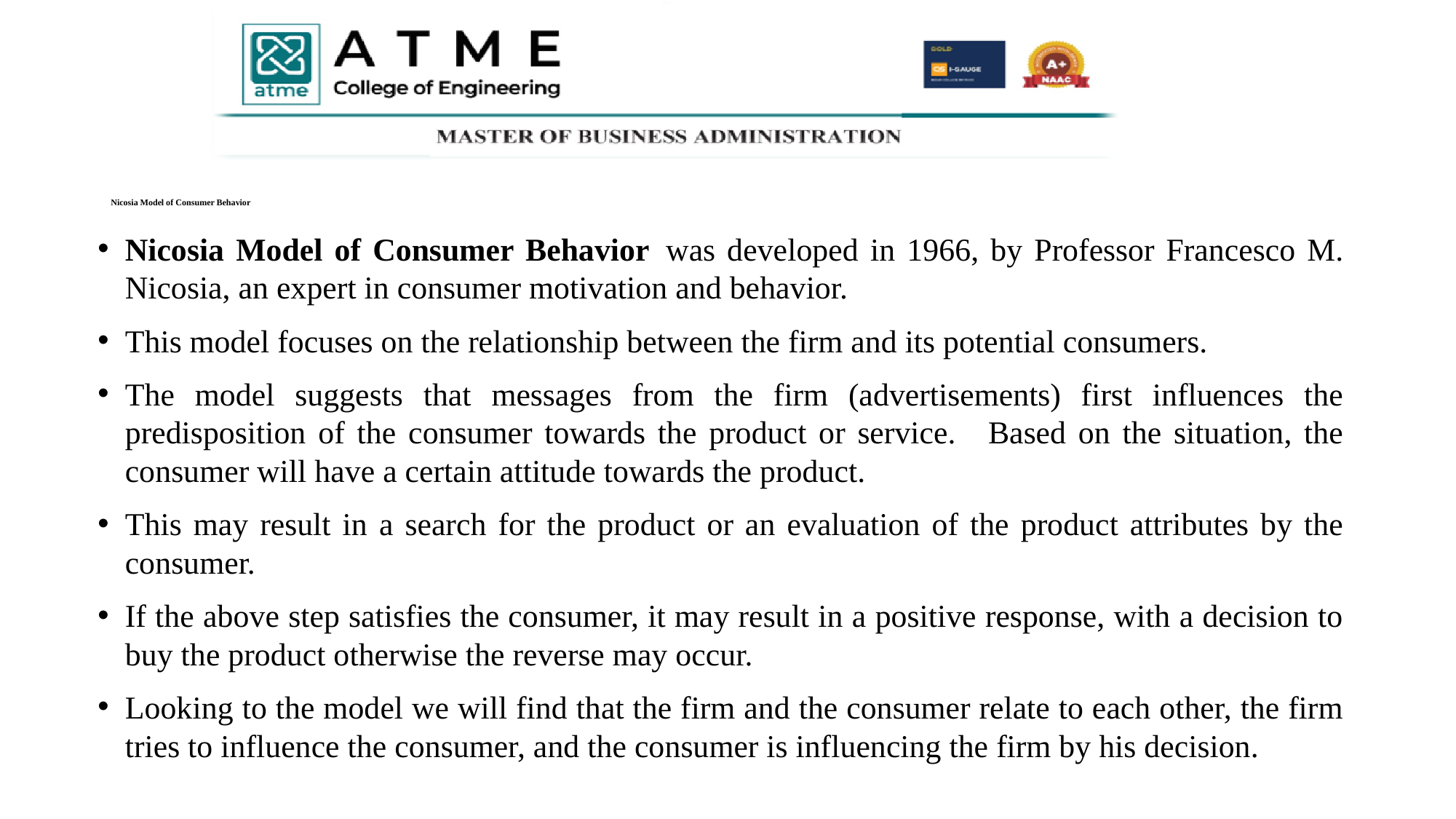

# Nicosia Model of Consumer Behavior
Nicosia Model of Consumer Behavior  was developed in 1966, by Professor Francesco M. Nicosia, an expert in consumer motivation and behavior.
This model focuses on the relationship between the firm and its potential consumers.
The model suggests that messages from the firm (advertisements) first influences the predisposition of the consumer towards the product or service.   Based on the situation, the consumer will have a certain attitude towards the product.
This may result in a search for the product or an evaluation of the product attributes by the consumer.
If the above step satisfies the consumer, it may result in a positive response, with a decision to buy the product otherwise the reverse may occur.
Looking to the model we will find that the firm and the consumer relate to each other, the firm tries to influence the consumer, and the consumer is influencing the firm by his decision.